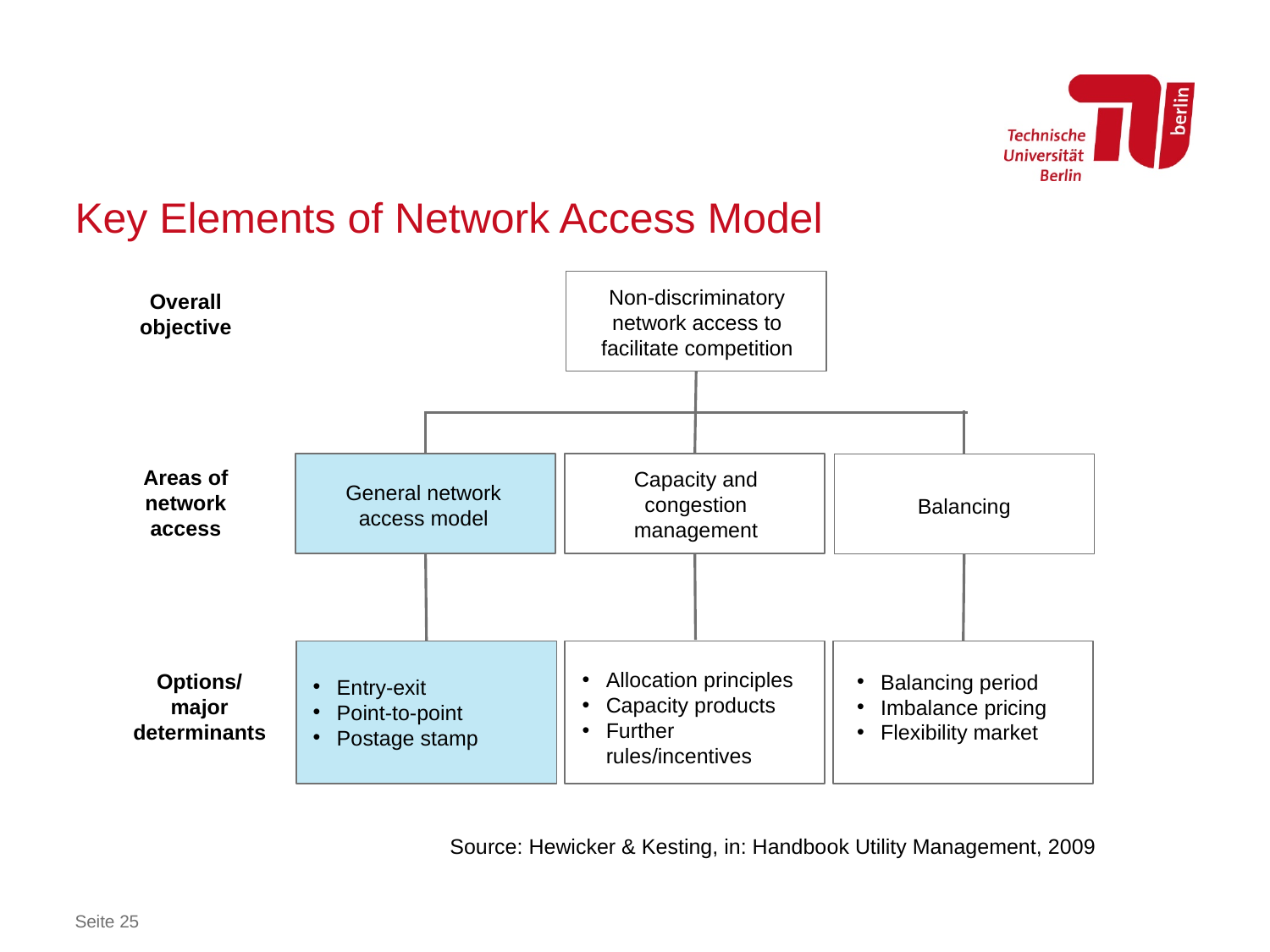

# Key Elements of Network Access Model

Non-discriminatory network access to facilitate competition
Overall
objective

Areas of
network
access
Capacity and congestion management

Balancing
General network access model

Allocation principles
Capacity products
Further rules/incentives
Options/
major
determinants
Balancing period
Imbalance pricing
Flexibility market
Entry-exit
Point-to-point
Postage stamp
Source: Hewicker & Kesting, in: Handbook Utility Management, 2009
Seite 25